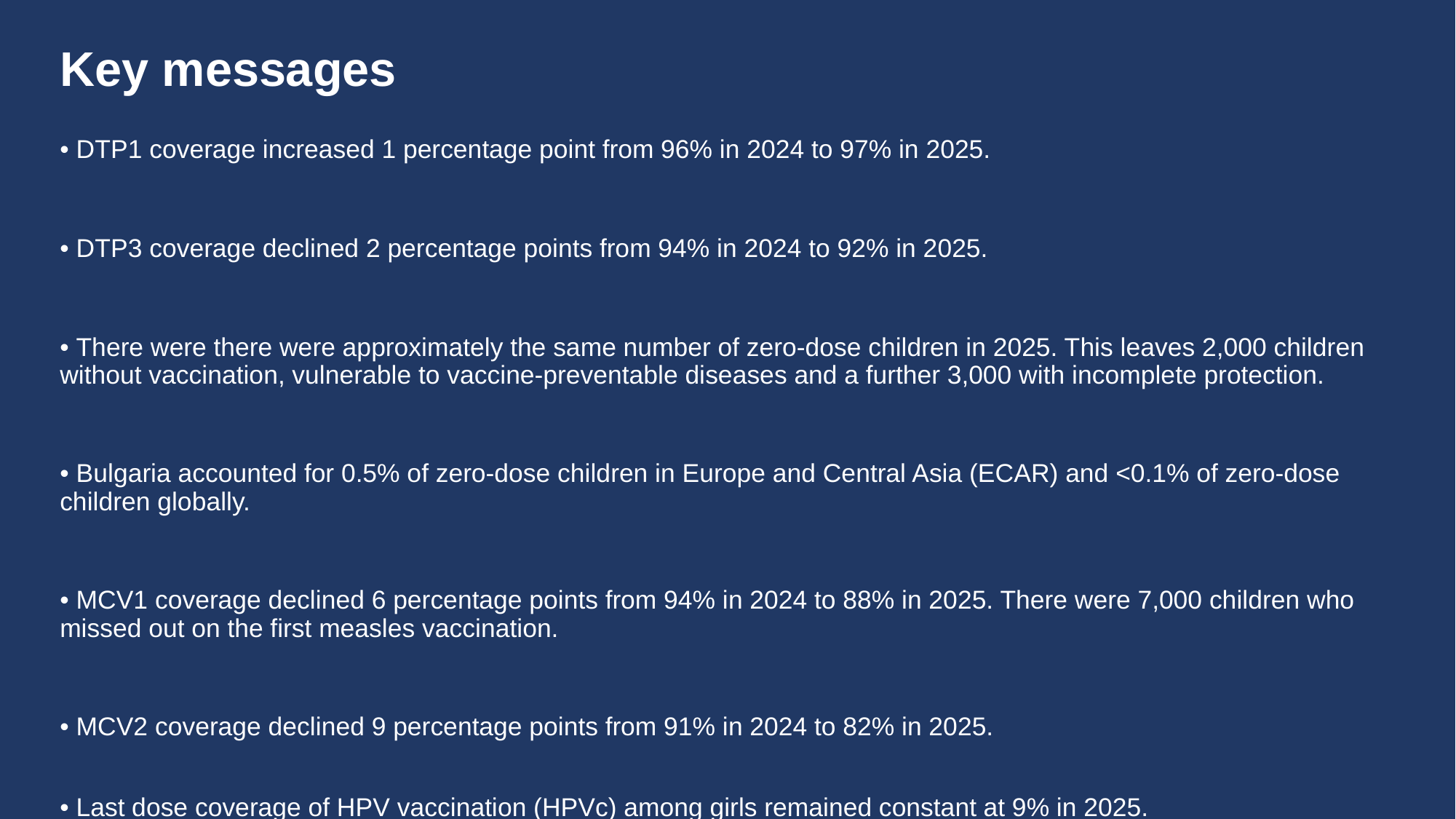

# Key messages
• DTP1 coverage increased 1 percentage point from 96% in 2024 to 97% in 2025.

• DTP3 coverage declined 2 percentage points from 94% in 2024 to 92% in 2025.

• There were there were approximately the same number of zero-dose children in 2025. This leaves 2,000 children without vaccination, vulnerable to vaccine-preventable diseases and a further 3,000 with incomplete protection.

• Bulgaria accounted for 0.5% of zero-dose children in Europe and Central Asia (ECAR) and <0.1% of zero-dose children globally.

• MCV1 coverage declined 6 percentage points from 94% in 2024 to 88% in 2025. There were 7,000 children who missed out on the first measles vaccination.

• MCV2 coverage declined 9 percentage points from 91% in 2024 to 82% in 2025.

• Last dose coverage of HPV vaccination (HPVc) among girls remained constant at 9% in 2025.